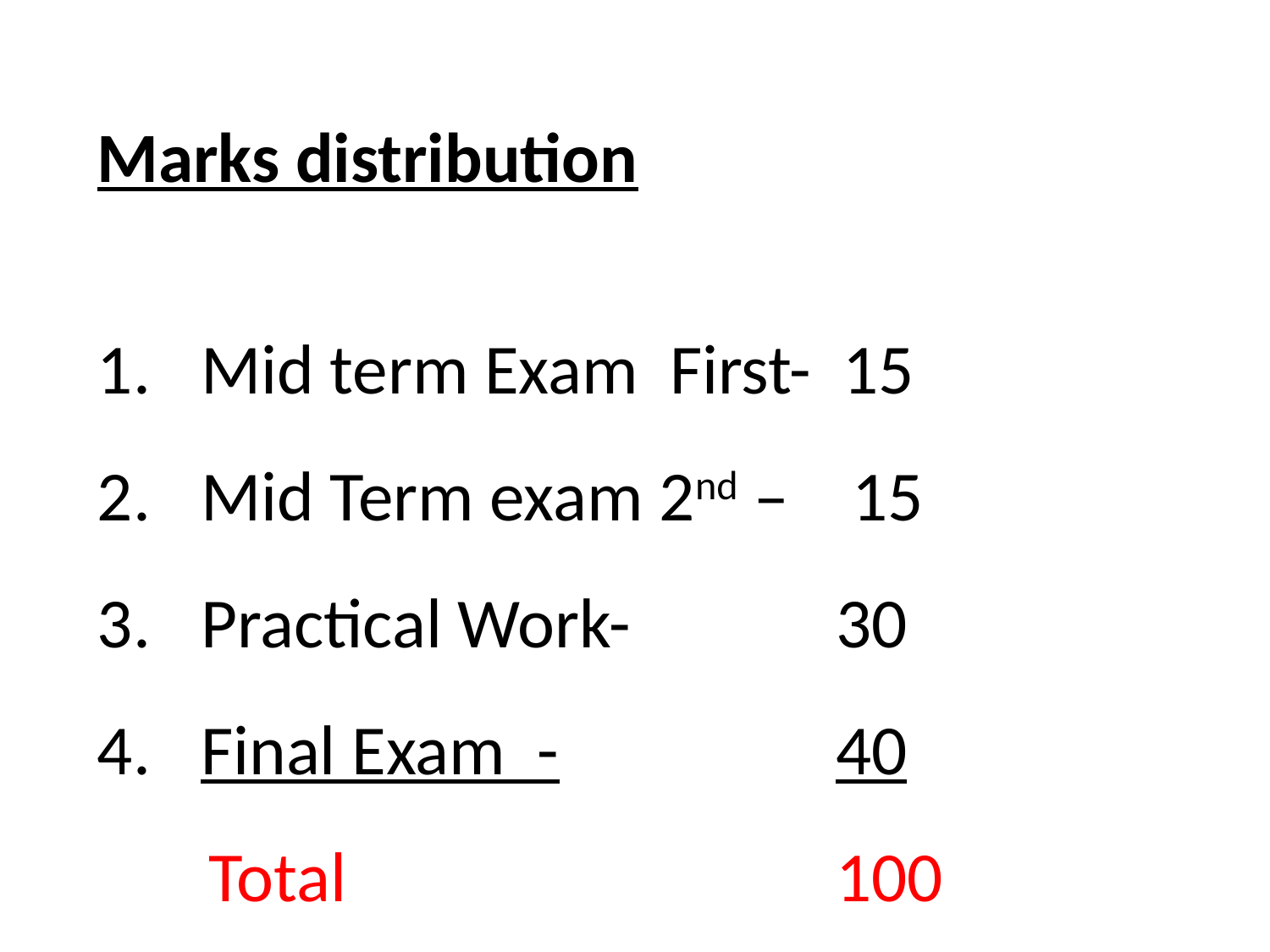

Marks distribution

Mid term Exam  First-  15
Mid Term exam 2nd –    15
Practical Work- 		30
Final Exam  -			40
       Total 				100